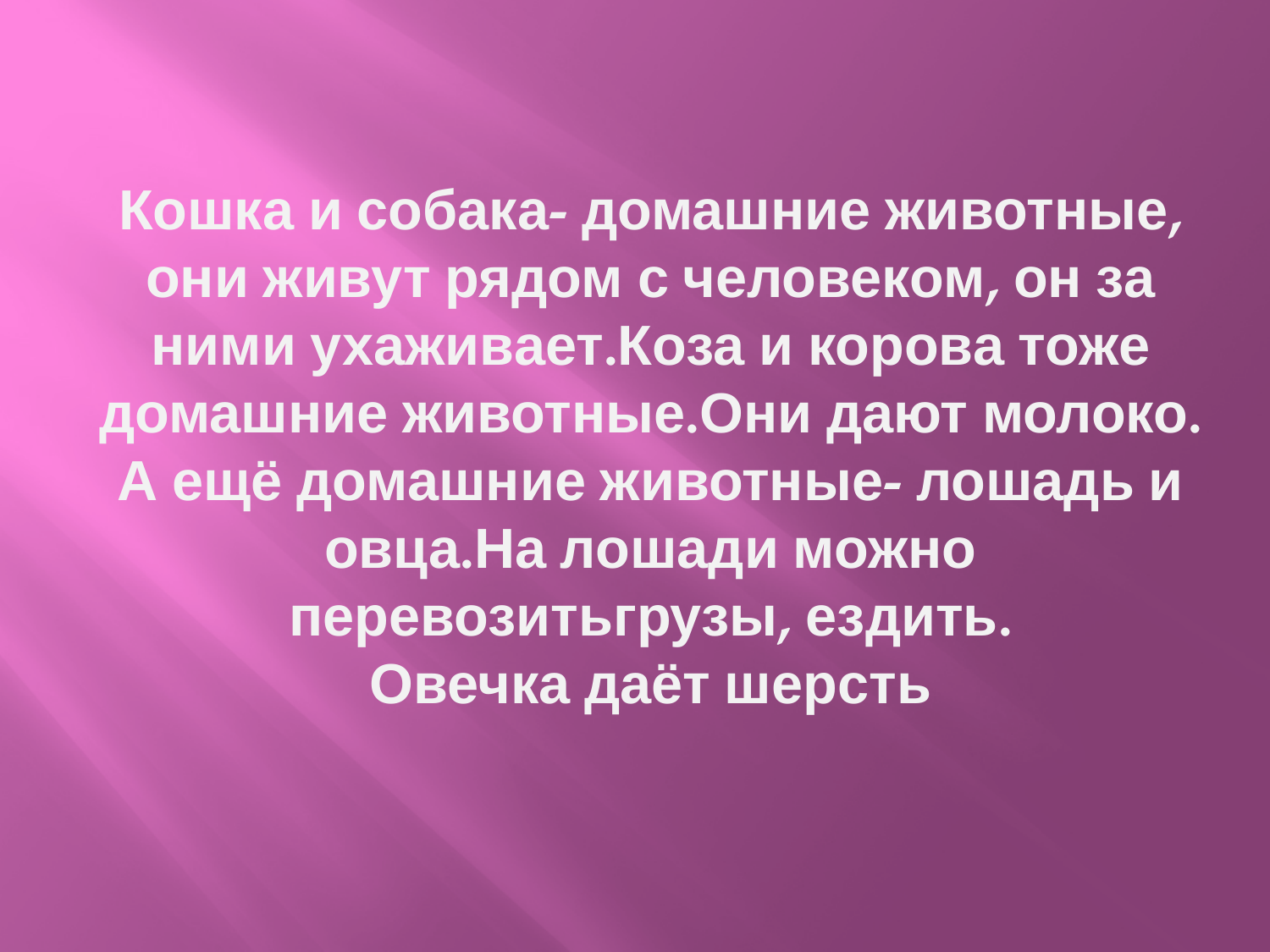

# Кошка и собака- домашние животные, они живут рядом с человеком, он за ними ухаживает.Коза и корова тоже домашние животные.Они дают молоко. А ещё домашние животные- лошадь и овца.На лошади можно перевозитьгрузы, ездить. Овечка даёт шерсть